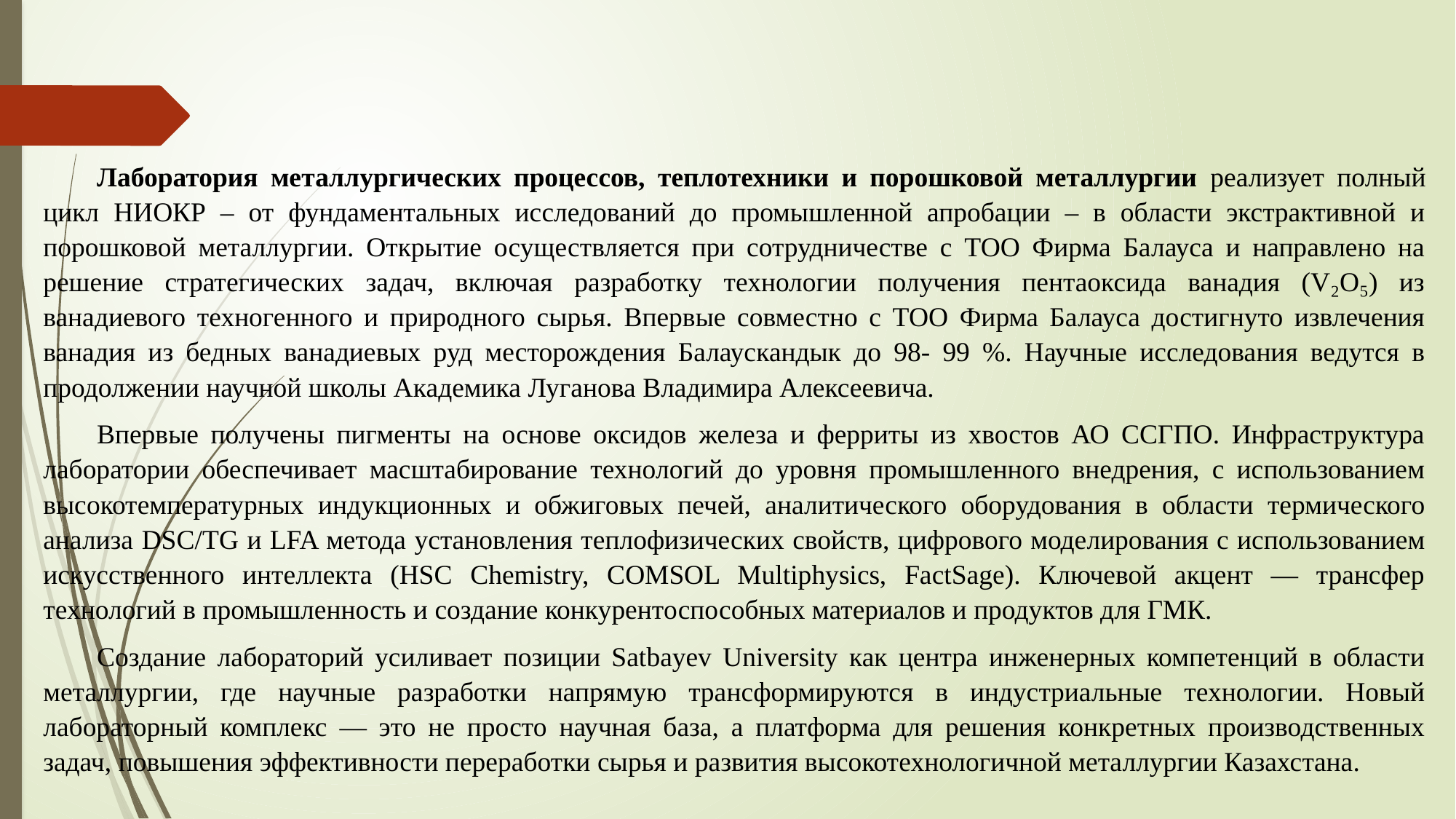

Лаборатория металлургических процессов, теплотехники и порошковой металлургии реализует полный цикл НИОКР – от фундаментальных исследований до промышленной апробации – в области экстрактивной и порошковой металлургии. Открытие осуществляется при сотрудничестве с ТОО Фирма Балауса и направлено на решение стратегических задач, включая разработку технологии получения пентаоксида ванадия (V₂O₅) из ванадиевого техногенного и природного сырья. Впервые совместно с ТОО Фирма Балауса достигнуто извлечения ванадия из бедных ванадиевых руд месторождения Балаускандык до 98- 99 %. Научные исследования ведутся в продолжении научной школы Академика Луганова Владимира Алексеевича.
Впервые получены пигменты на основе оксидов железа и ферриты из хвостов АО ССГПО. Инфраструктура лаборатории обеспечивает масштабирование технологий до уровня промышленного внедрения, с использованием высокотемпературных индукционных и обжиговых печей, аналитического оборудования в области термического анализа DSC/TG и LFA метода установления теплофизических свойств, цифрового моделирования с использованием искусственного интеллекта (HSC Chemistry, COMSOL Multiphysics, FactSage). Ключевой акцент — трансфер технологий в промышленность и создание конкурентоспособных материалов и продуктов для ГМК.
Создание лабораторий усиливает позиции Satbayev University как центра инженерных компетенций в области металлургии, где научные разработки напрямую трансформируются в индустриальные технологии. Новый лабораторный комплекс — это не просто научная база, а платформа для решения конкретных производственных задач, повышения эффективности переработки сырья и развития высокотехнологичной металлургии Казахстана.